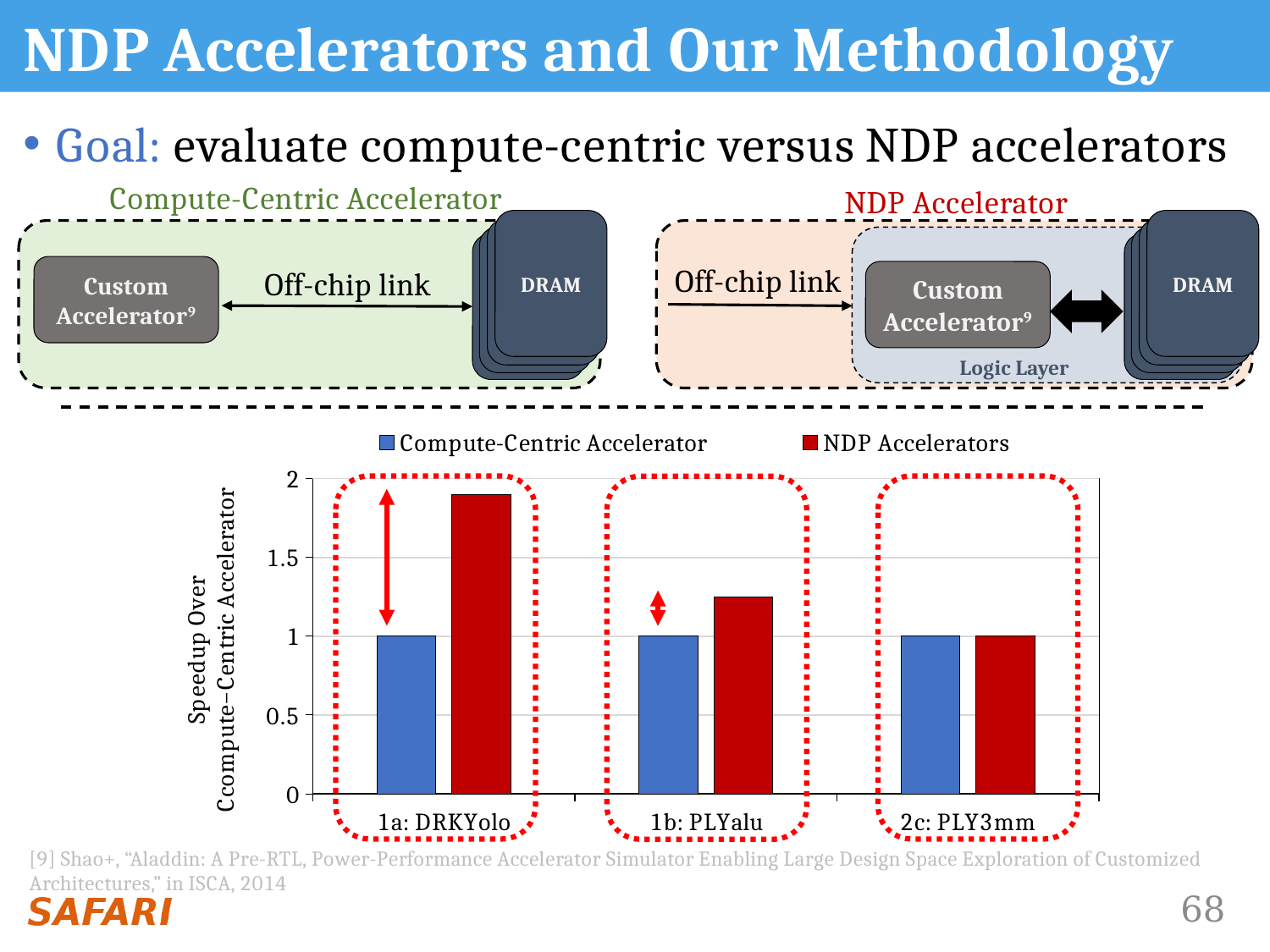

# NDP Accelerators and Our Methodology
Goal: evaluate compute-centric versus NDP accelerators

Compute-Centric Accelerator

DRAM
DRAM
DRAM

DRAM
Custom Accelerator9
Off-chip link
NDP Accelerator

DRAM
DRAM
DRAM

Logic Layer
DRAM
Off-chip link
Custom Accelerator9

### Chart

| Category | Compute-Centric Accelerator | NDP Accelerators |
|---|---|---|
| 1a: DRKYolo | 1.0 | 1.9 |
| 1b: PLYalu | 1.0 | 1.25 |
| 2c: PLY3mm | 1.0 | 1.0 |

[9] Shao+, “Aladdin: A Pre-RTL, Power-Performance Accelerator Simulator Enabling Large Design Space Exploration of Customized Architectures,” in ISCA, 2014
68